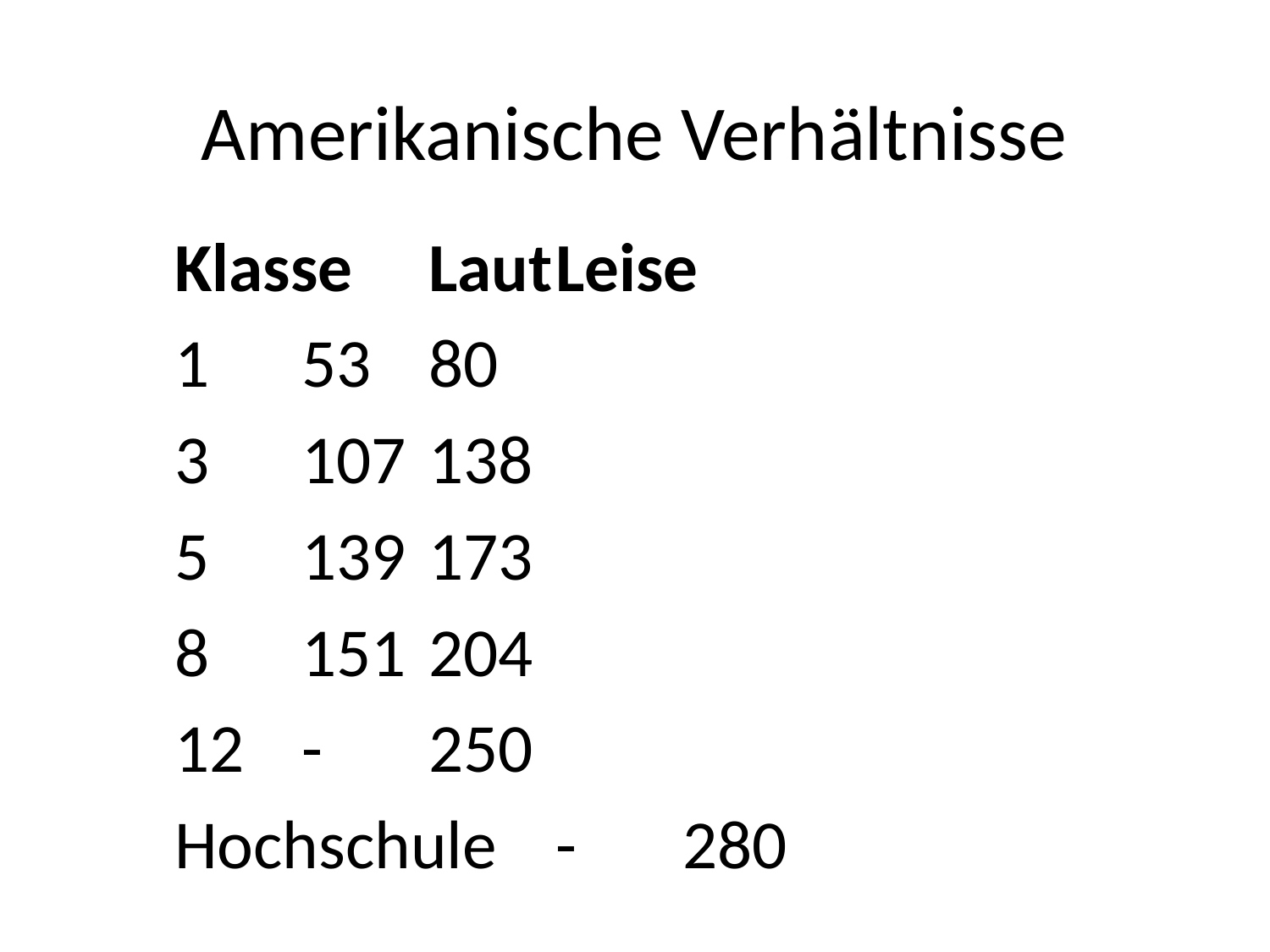

# Amerikanische Verhältnisse
	Klasse	Laut	Leise
	1	53	80
	3	107	138
	5	139	173
	8	151	204
	12	-	250
	Hochschule	-	280